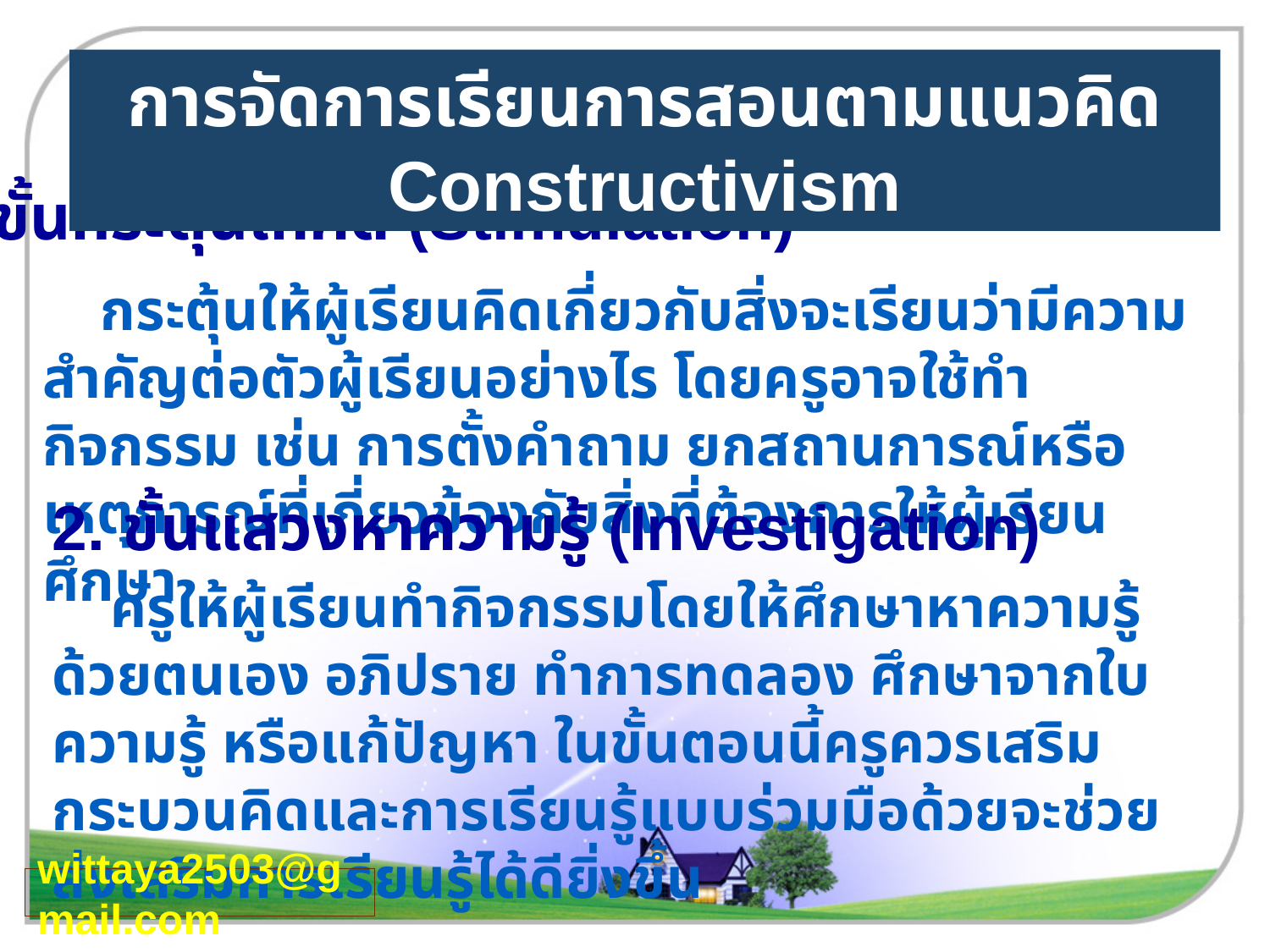

การจัดการเรียนการสอนตามแนวคิด Constructivism
1. ขั้นกระตุ้นให้คิด (Stimulation)

    กระตุ้นให้ผู้เรียนคิดเกี่ยวกับสิ่งจะเรียนว่ามีความสำคัญต่อตัวผู้เรียนอย่างไร โดยครูอาจใช้ทำกิจกรรม เช่น การตั้งคำถาม ยกสถานการณ์หรือเหตุการณ์ที่เกี่ยวข้องกับสิ่งที่ต้องการให้ผู้เรียนศึกษา

2. ขั้นแสวงหาความรู้ (Investigation)
    ครูให้ผู้เรียนทำกิจกรรมโดยให้ศึกษาหาความรู้ด้วยตนเอง อภิปราย ทำการทดลอง ศึกษาจากใบความรู้ หรือแก้ปัญหา ในขั้นตอนนี้ครูควรเสริมกระบวนคิดและการเรียนรู้แบบร่วมมือด้วยจะช่วยส่งเสริมการเรียนรู้ได้ดียิ่งขึ้น
wittaya2503@gmail.com